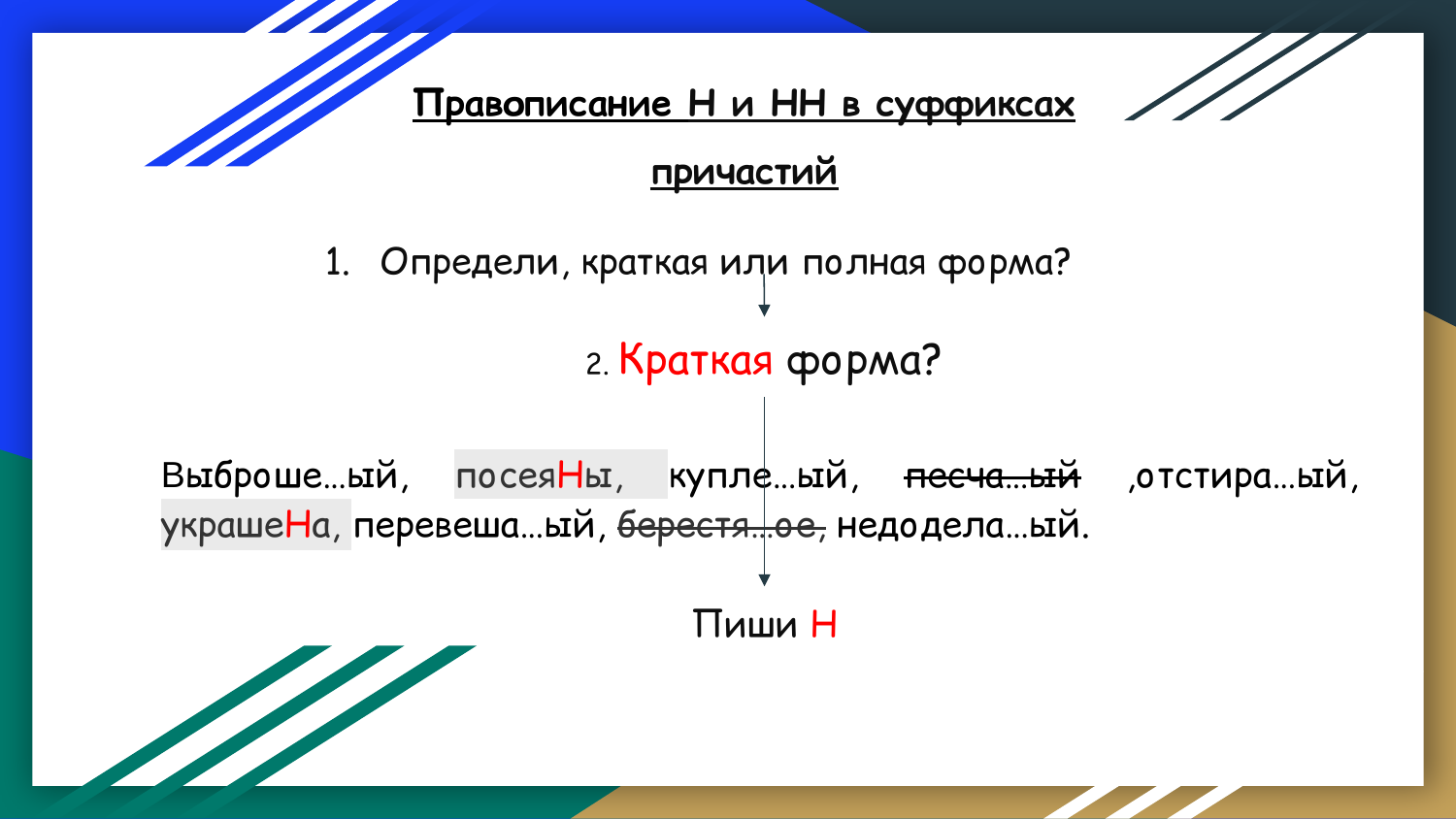

# Правописание Н и НН в суффиксах
причастий
Определи, краткая или полная форма?
2. Краткая форма?
Выброше…ый, посеяНы, купле…ый, песча…ый ,отстира…ый, украшеНа, перевеша…ый, берестя…ое, недодела…ый.
Пиши Н